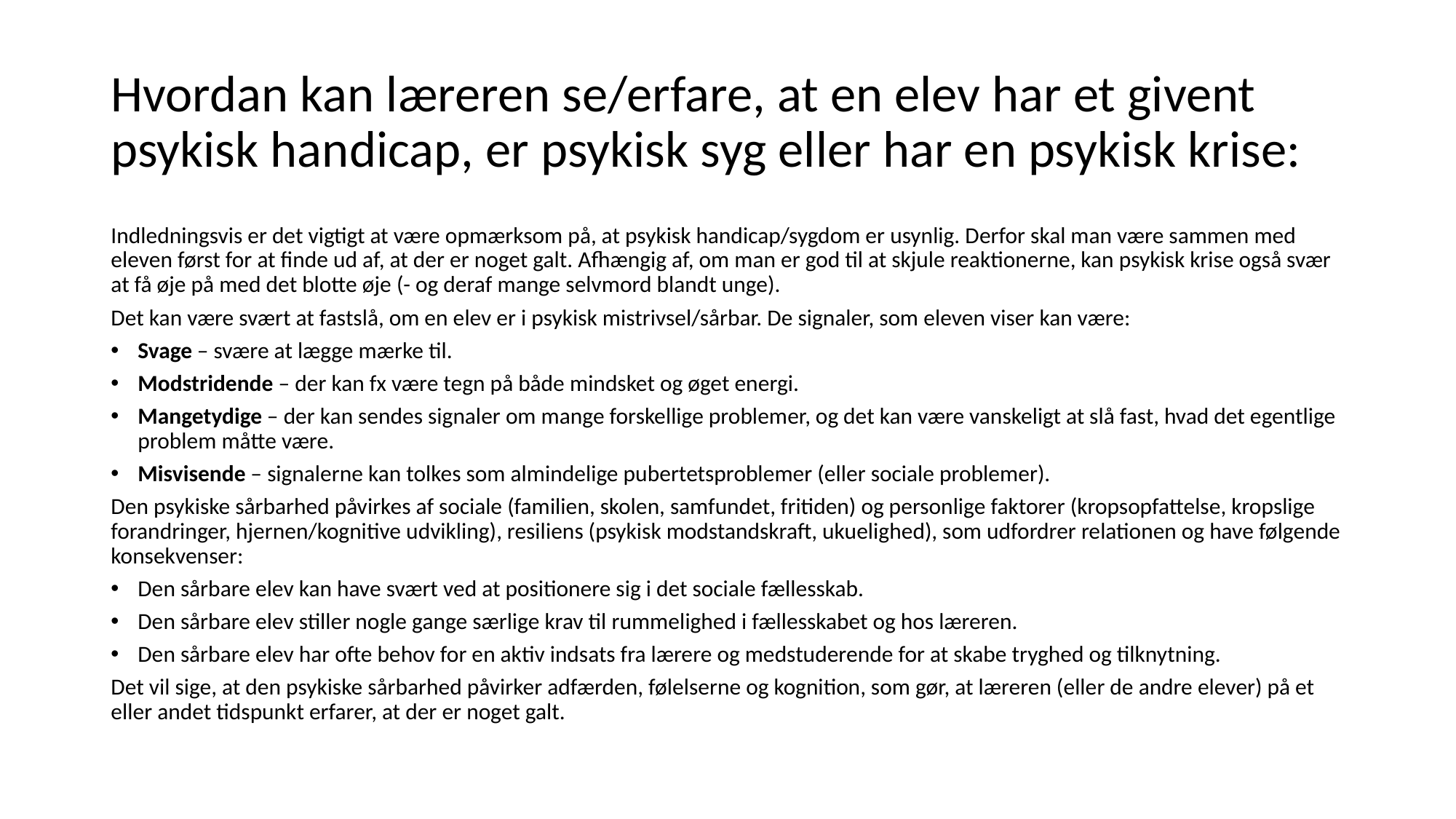

# Hvordan kan læreren se/erfare, at en elev har et givent psykisk handicap, er psykisk syg eller har en psykisk krise:
Indledningsvis er det vigtigt at være opmærksom på, at psykisk handicap/sygdom er usynlig. Derfor skal man være sammen med eleven først for at finde ud af, at der er noget galt. Afhængig af, om man er god til at skjule reaktionerne, kan psykisk krise også svær at få øje på med det blotte øje (- og deraf mange selvmord blandt unge).
Det kan være svært at fastslå, om en elev er i psykisk mistrivsel/sårbar. De signaler, som eleven viser kan være:
Svage – svære at lægge mærke til.
Modstridende – der kan fx være tegn på både mindsket og øget energi.
Mangetydige – der kan sendes signaler om mange forskellige problemer, og det kan være vanskeligt at slå fast, hvad det egentlige problem måtte være.
Misvisende – signalerne kan tolkes som almindelige pubertetsproblemer (eller sociale problemer).
Den psykiske sårbarhed påvirkes af sociale (familien, skolen, samfundet, fritiden) og personlige faktorer (kropsopfattelse, kropslige forandringer, hjernen/kognitive udvikling), resiliens (psykisk modstandskraft, ukuelighed), som udfordrer relationen og have følgende konsekvenser:
Den sårbare elev kan have svært ved at positionere sig i det sociale fællesskab.
Den sårbare elev stiller nogle gange særlige krav til rummelighed i fællesskabet og hos læreren.
Den sårbare elev har ofte behov for en aktiv indsats fra lærere og medstuderende for at skabe tryghed og tilknytning.
Det vil sige, at den psykiske sårbarhed påvirker adfærden, følelserne og kognition, som gør, at læreren (eller de andre elever) på et eller andet tidspunkt erfarer, at der er noget galt.